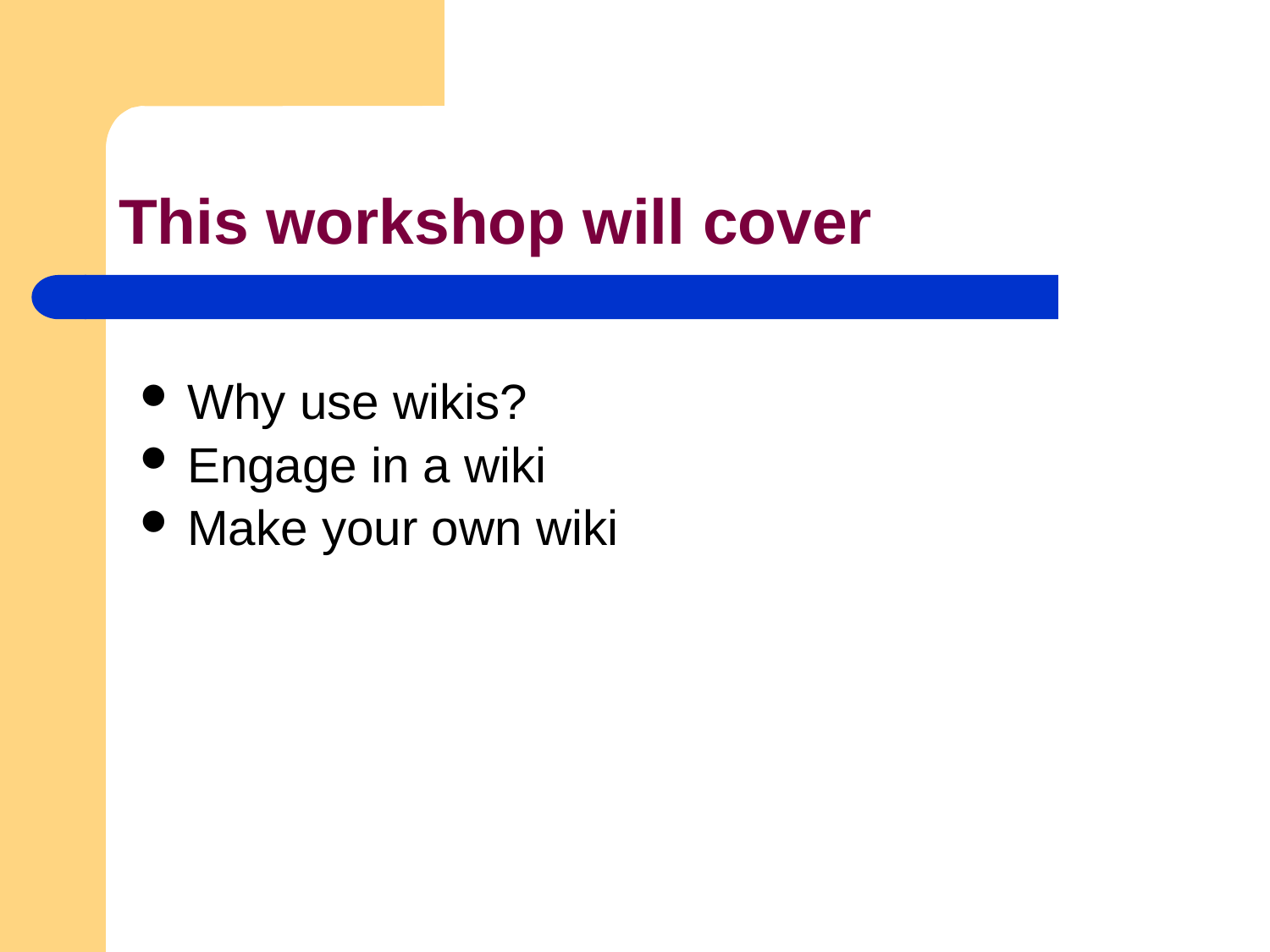

# This workshop will cover
Why use wikis?
Engage in a wiki
Make your own wiki